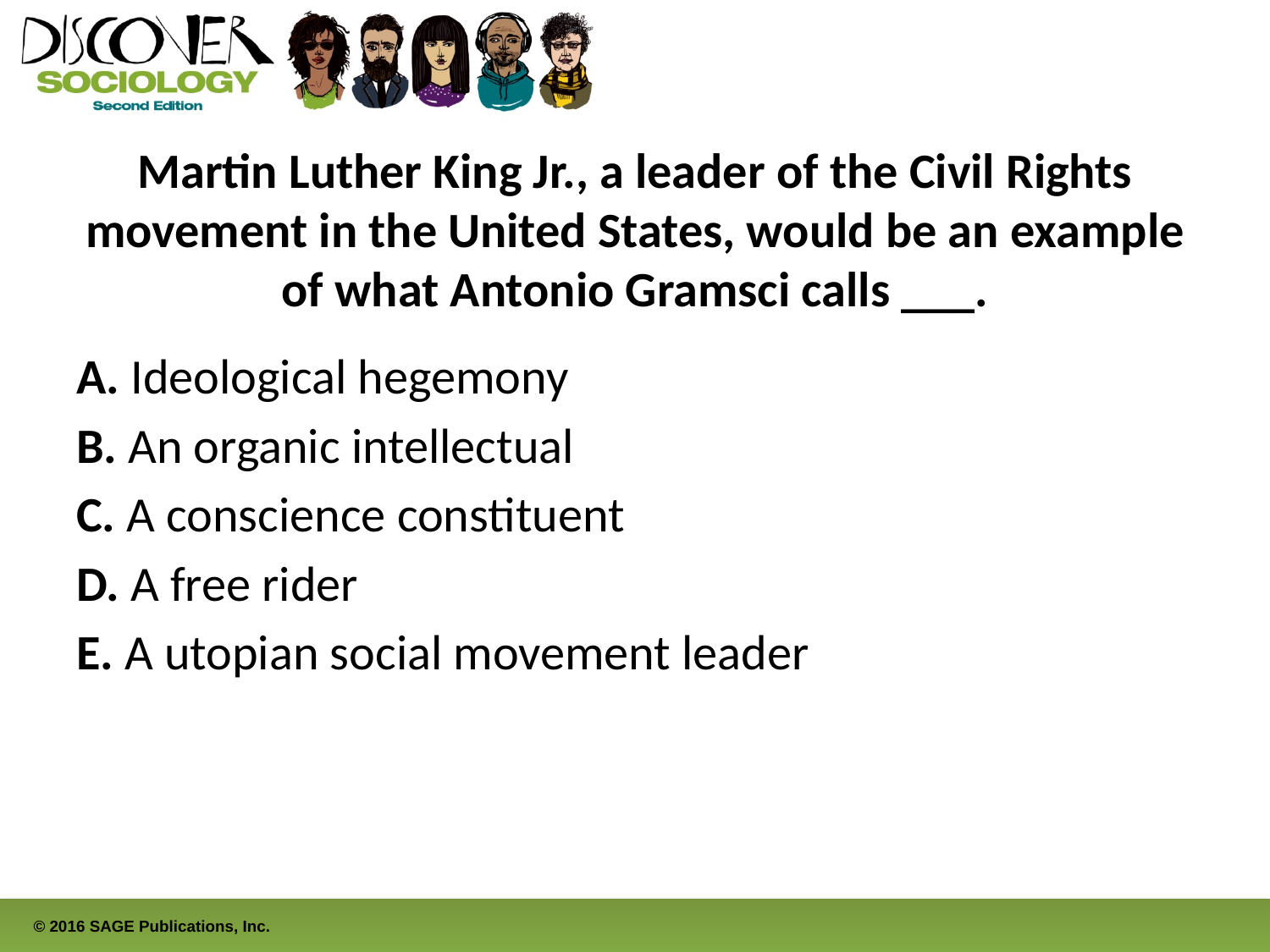

# Martin Luther King Jr., a leader of the Civil Rights movement in the United States, would be an example of what Antonio Gramsci calls ___.
A. Ideological hegemony
B. An organic intellectual
C. A conscience constituent
D. A free rider
E. A utopian social movement leader